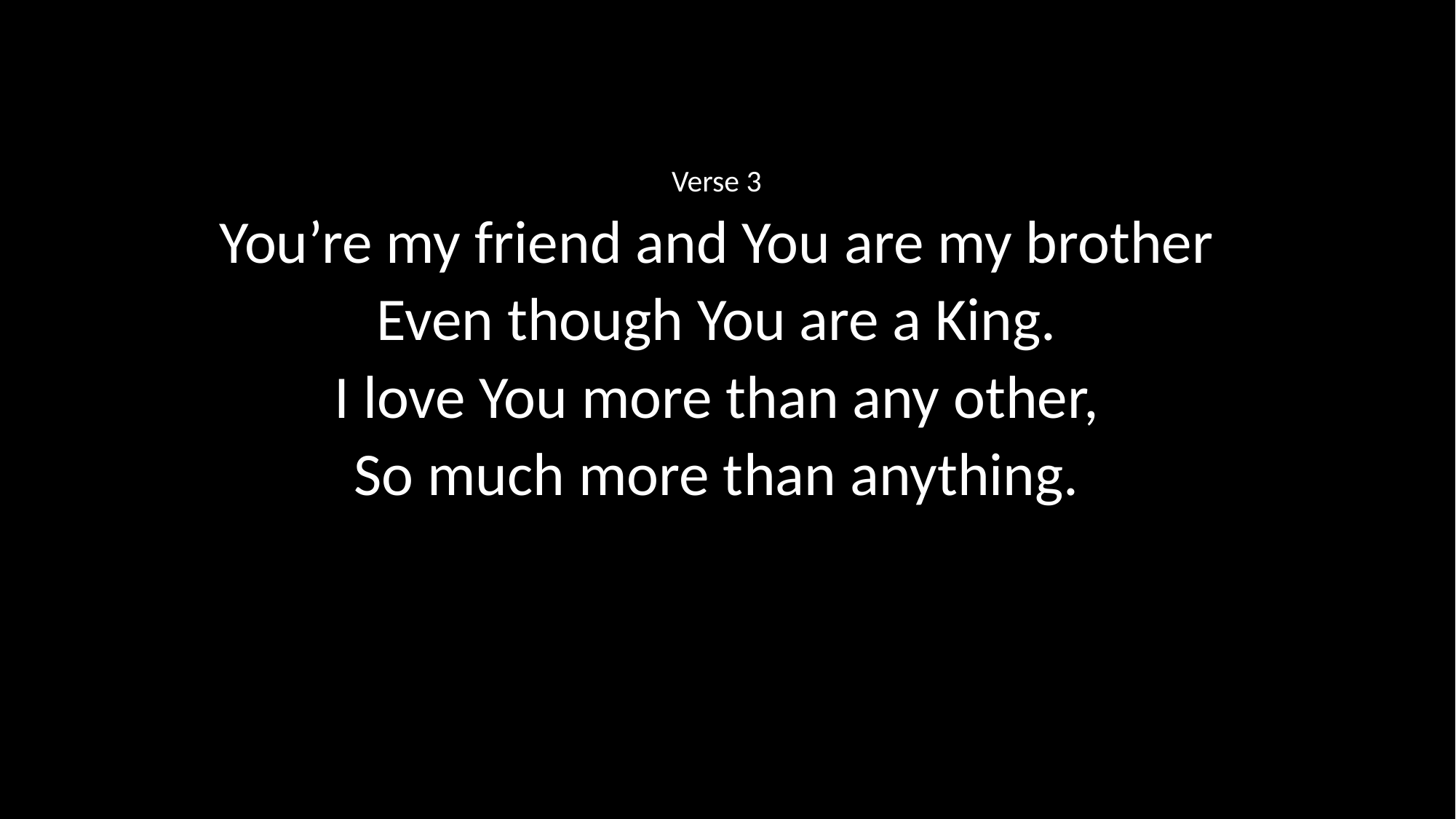

Verse 3
You’re my friend and You are my brother
Even though You are a King.
I love You more than any other,
So much more than anything.